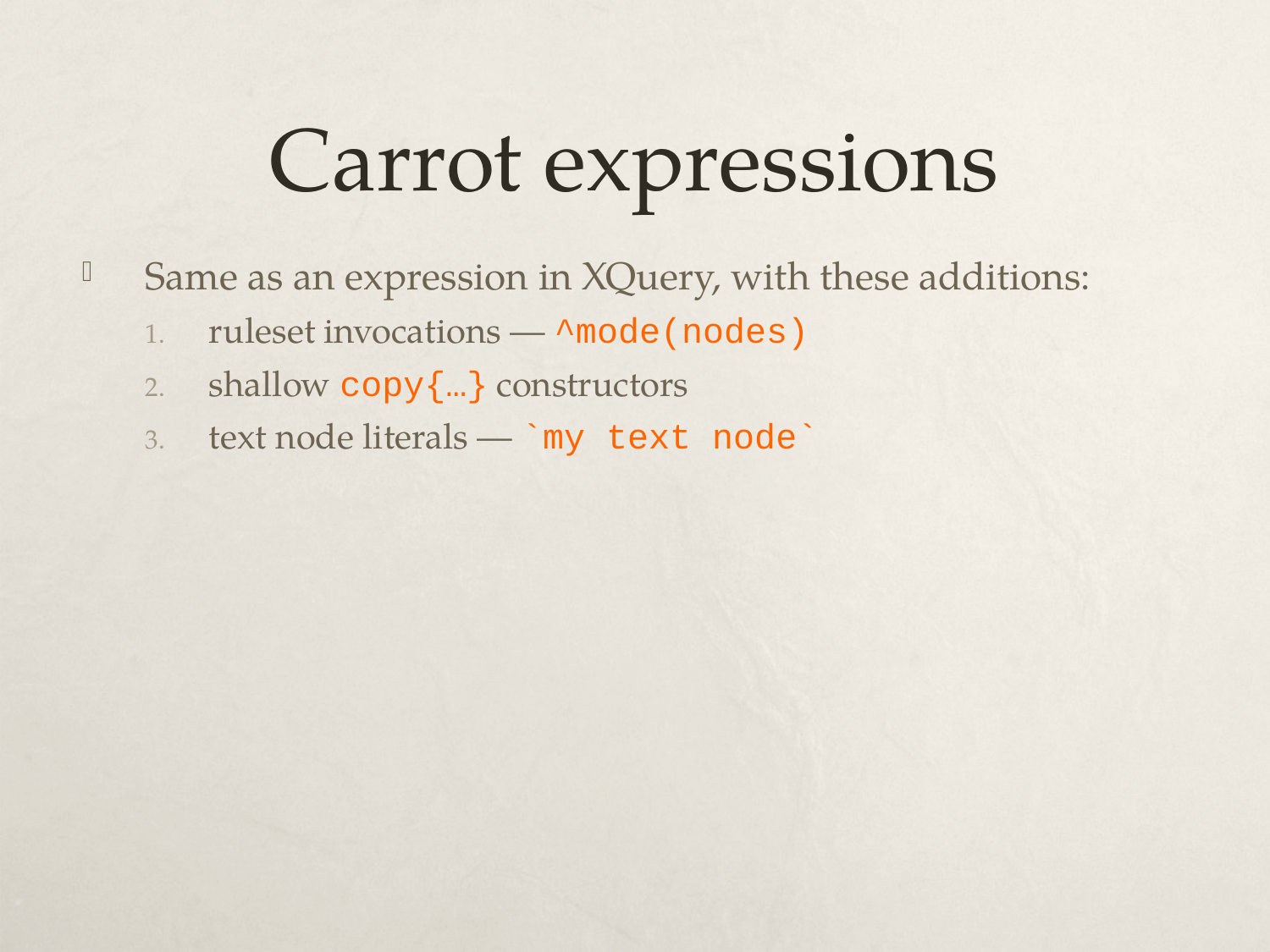

# Carrot expressions
Same as an expression in XQuery, with these additions:
ruleset invocations — ^mode(nodes)
shallow copy{…} constructors
text node literals — `my text node`